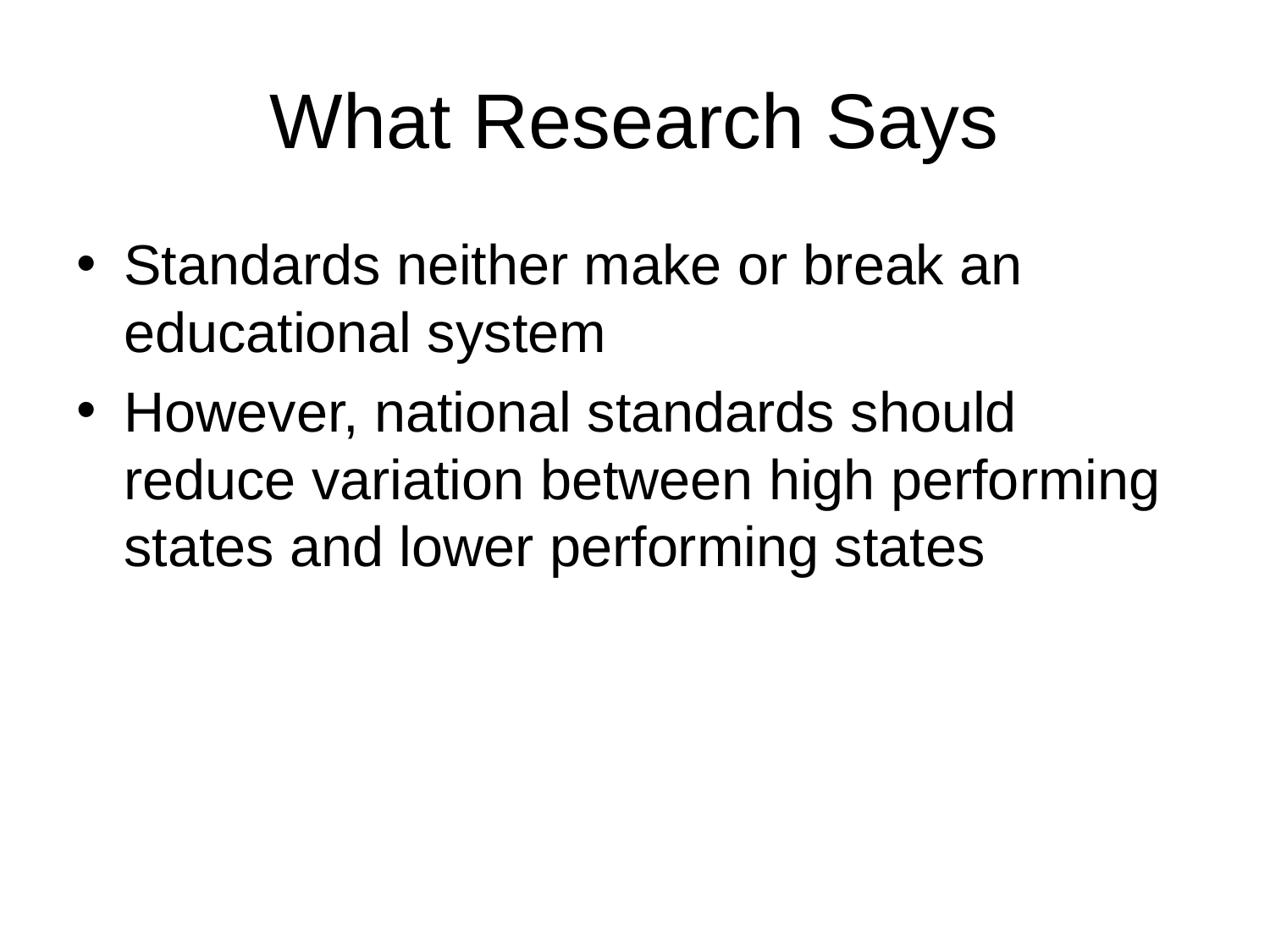

# What Research Says
Standards neither make or break an educational system
However, national standards should reduce variation between high performing states and lower performing states